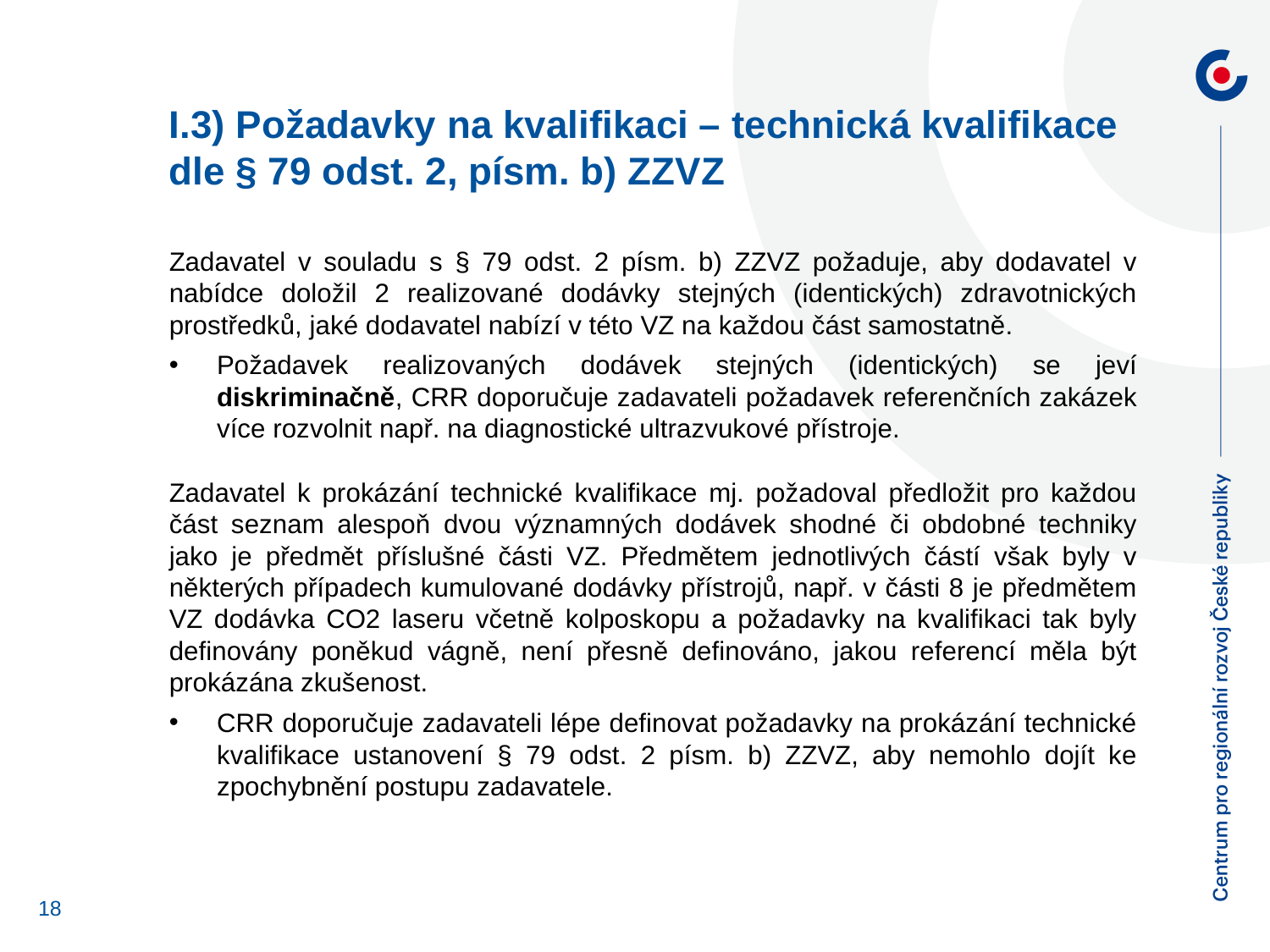

I.3) Požadavky na kvalifikaci – technická kvalifikace dle § 79 odst. 2, písm. b) ZZVZ
Zadavatel v souladu s § 79 odst. 2 písm. b) ZZVZ požaduje, aby dodavatel v nabídce doložil 2 realizované dodávky stejných (identických) zdravotnických prostředků, jaké dodavatel nabízí v této VZ na každou část samostatně.
Požadavek realizovaných dodávek stejných (identických) se jeví diskriminačně, CRR doporučuje zadavateli požadavek referenčních zakázek více rozvolnit např. na diagnostické ultrazvukové přístroje.

Zadavatel k prokázání technické kvalifikace mj. požadoval předložit pro každou část seznam alespoň dvou významných dodávek shodné či obdobné techniky jako je předmět příslušné části VZ. Předmětem jednotlivých částí však byly v některých případech kumulované dodávky přístrojů, např. v části 8 je předmětem VZ dodávka CO2 laseru včetně kolposkopu a požadavky na kvalifikaci tak byly definovány poněkud vágně, není přesně definováno, jakou referencí měla být prokázána zkušenost.
CRR doporučuje zadavateli lépe definovat požadavky na prokázání technické kvalifikace ustanovení § 79 odst. 2 písm. b) ZZVZ, aby nemohlo dojít ke zpochybnění postupu zadavatele.
18